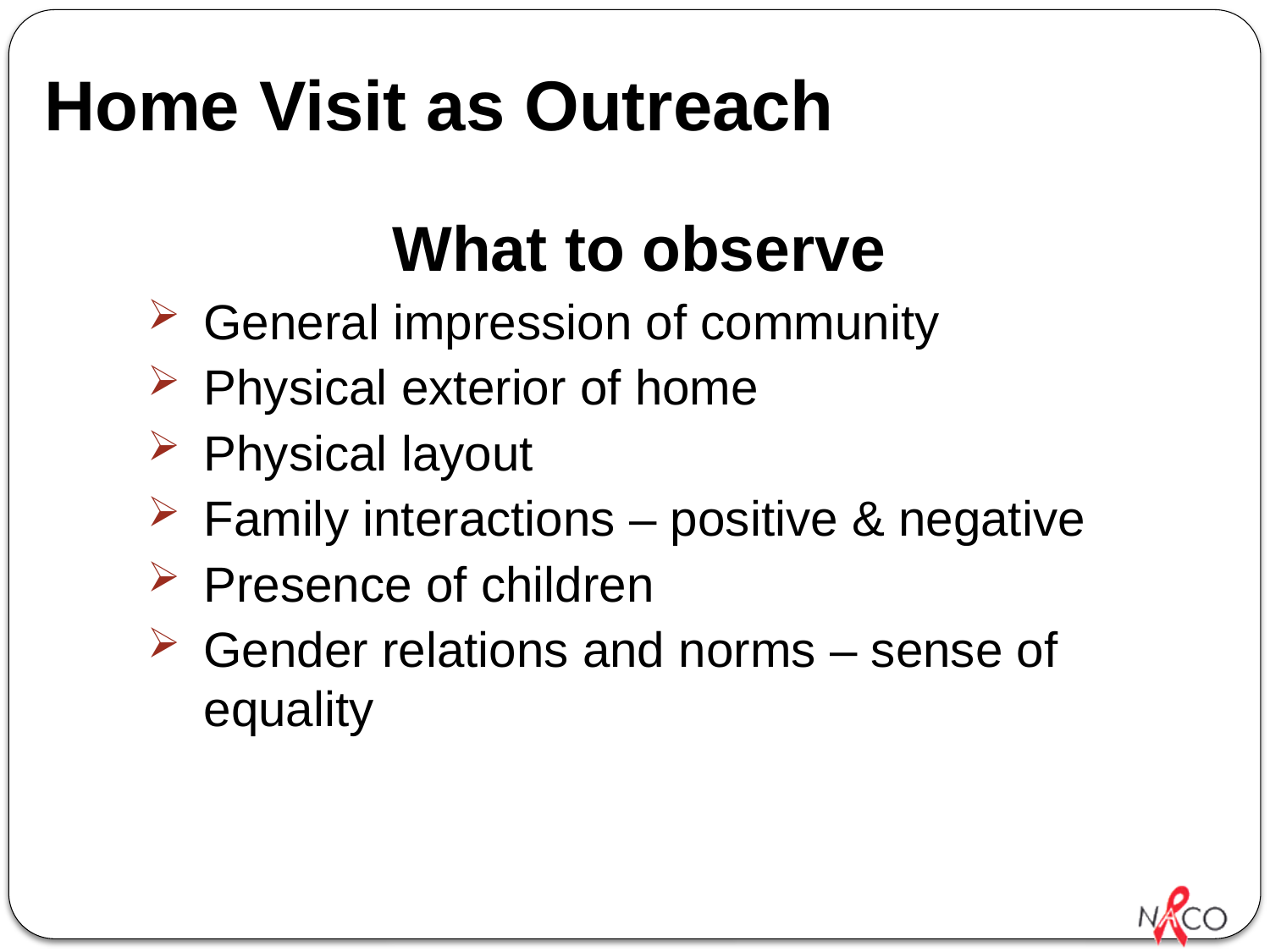

# Home Visit as Outreach
What to observe
General impression of community
Physical exterior of home
Physical layout
Family interactions – positive & negative
Presence of children
Gender relations and norms – sense of equality